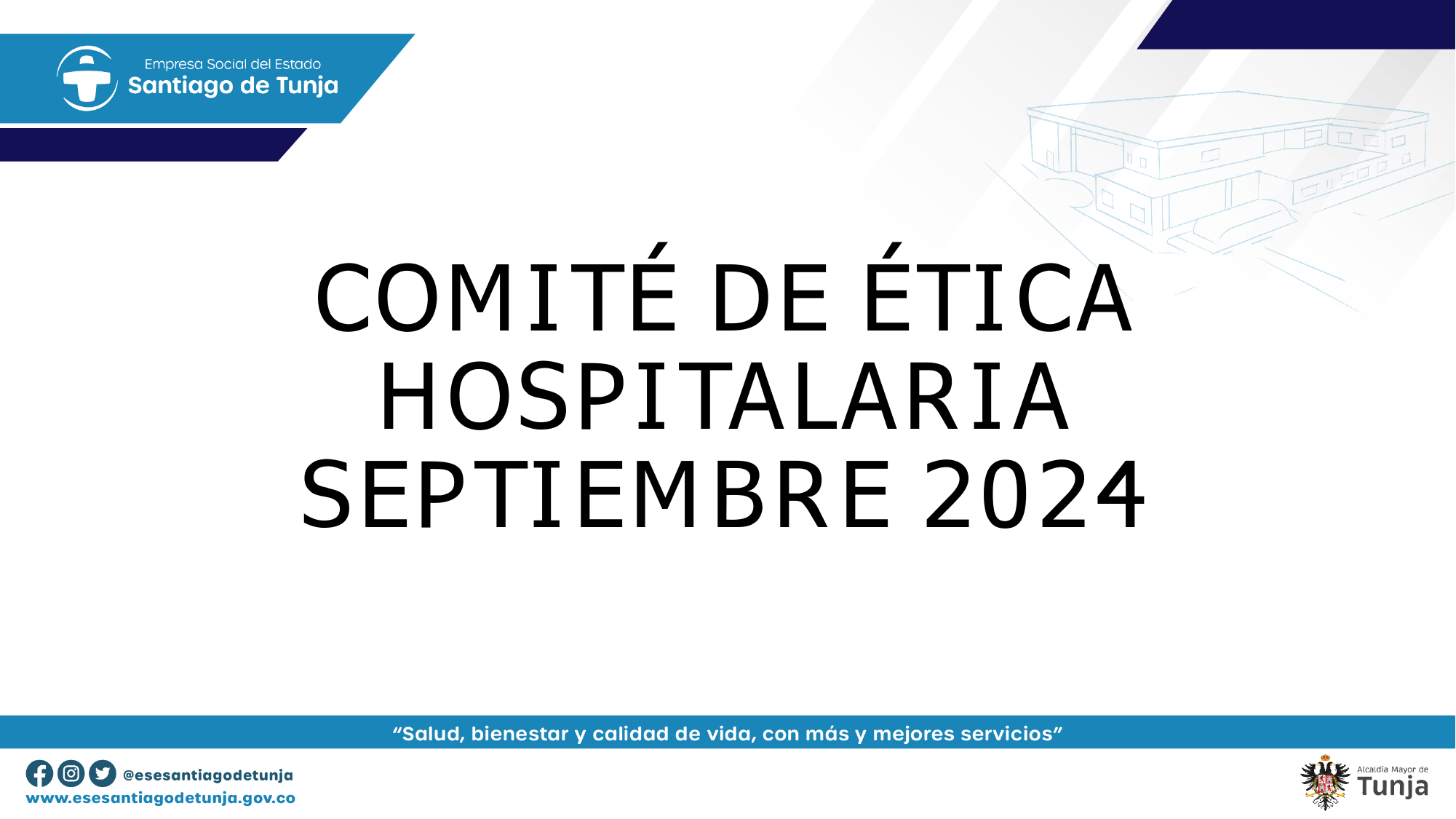

# COMITÉ DE ÉTICA HOSPITALARIA SEPTIEMBRE 2024